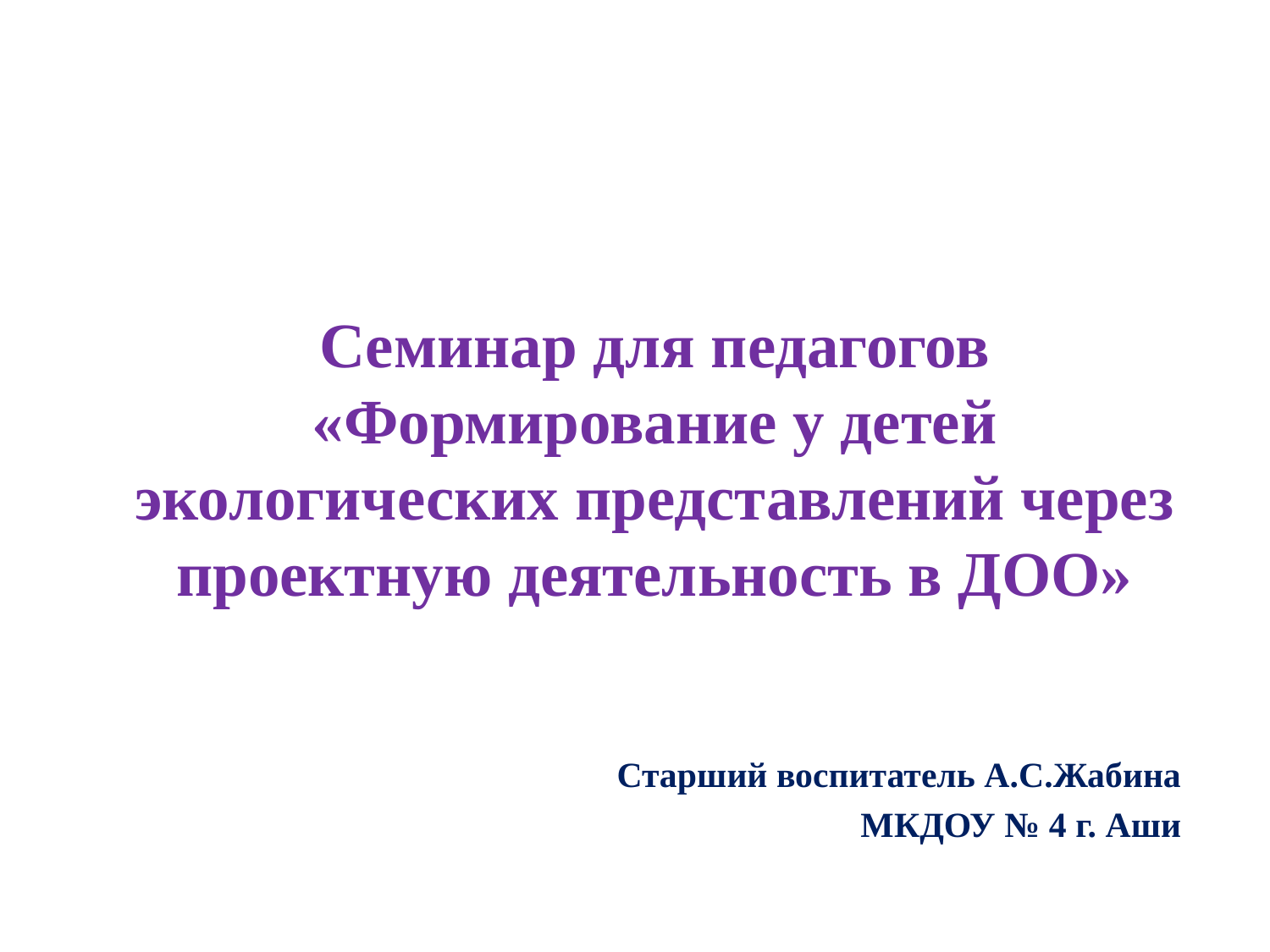

# Семинар для педагогов «Формирование у детей экологических представлений через проектную деятельность в ДОО»
Старший воспитатель А.С.Жабина
МКДОУ № 4 г. Аши